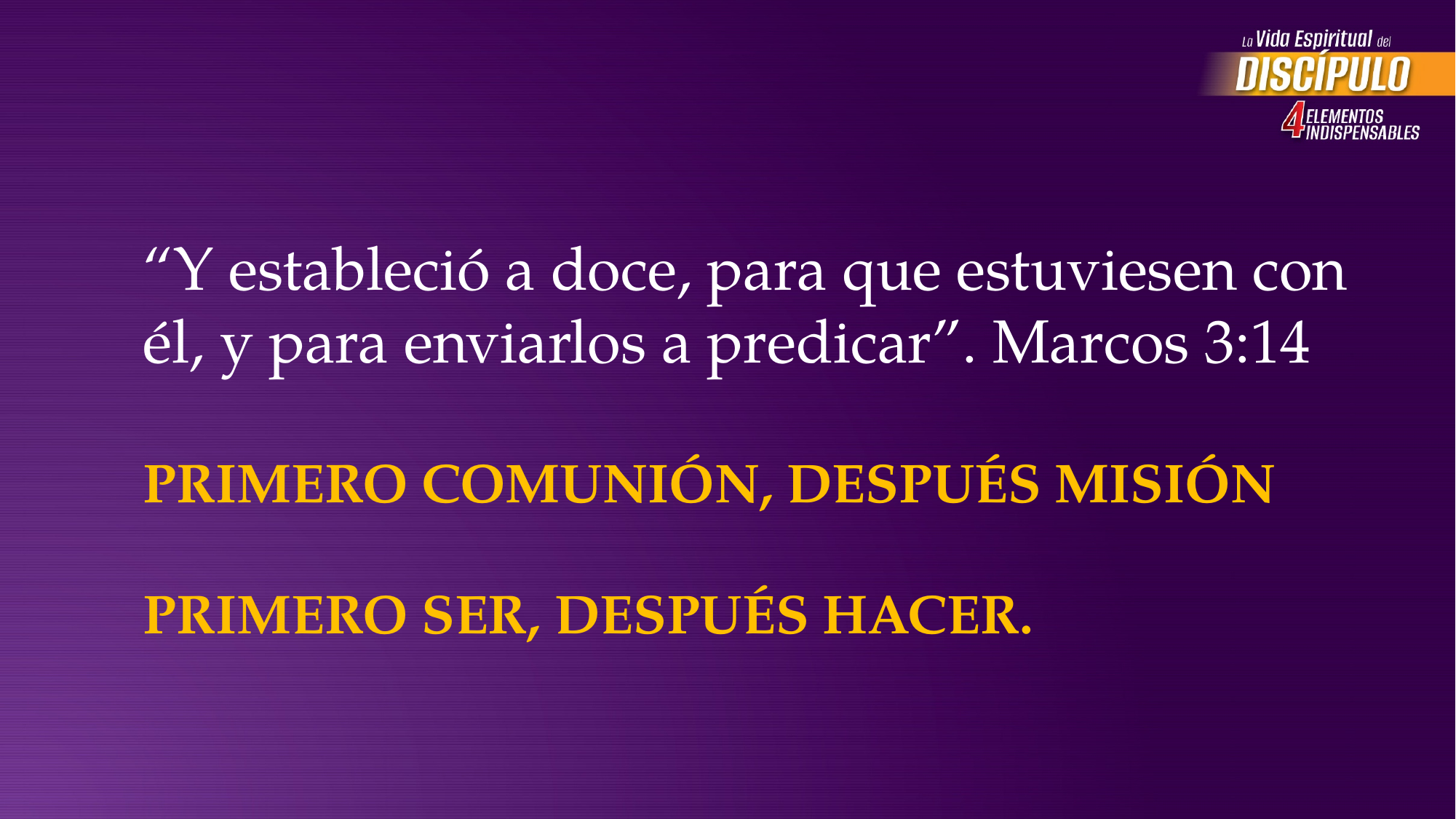

“Y estableció a doce, para que estuviesen con él, y para enviarlos a predicar”. Marcos 3:14

PRIMERO COMUNIÓN, DESPUÉS MISIÓN

PRIMERO SER, DESPUÉS HACER.